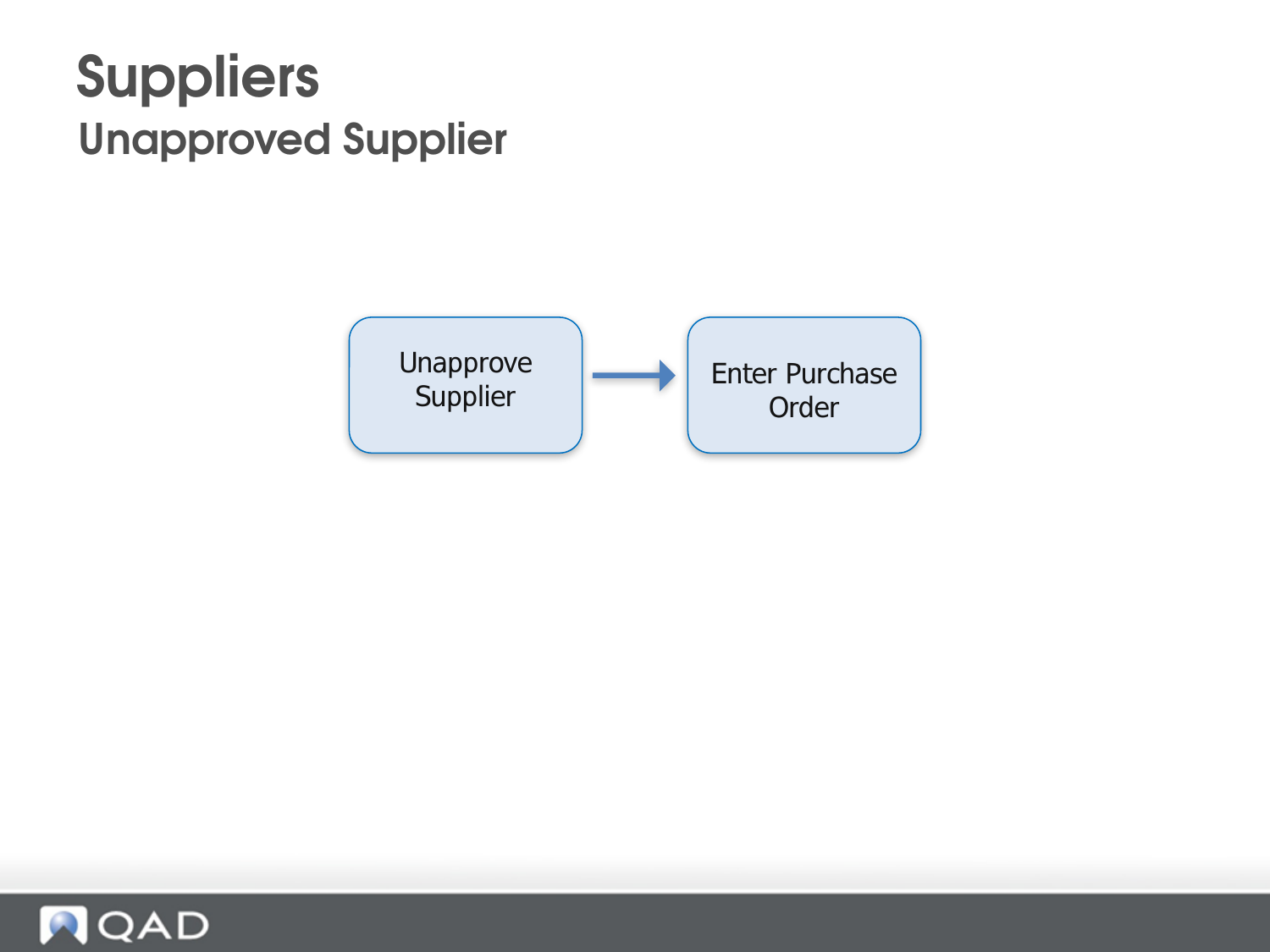

# Suppliers
  Unapproved Supplier

Unapprove Supplier

Enter Purchase Order